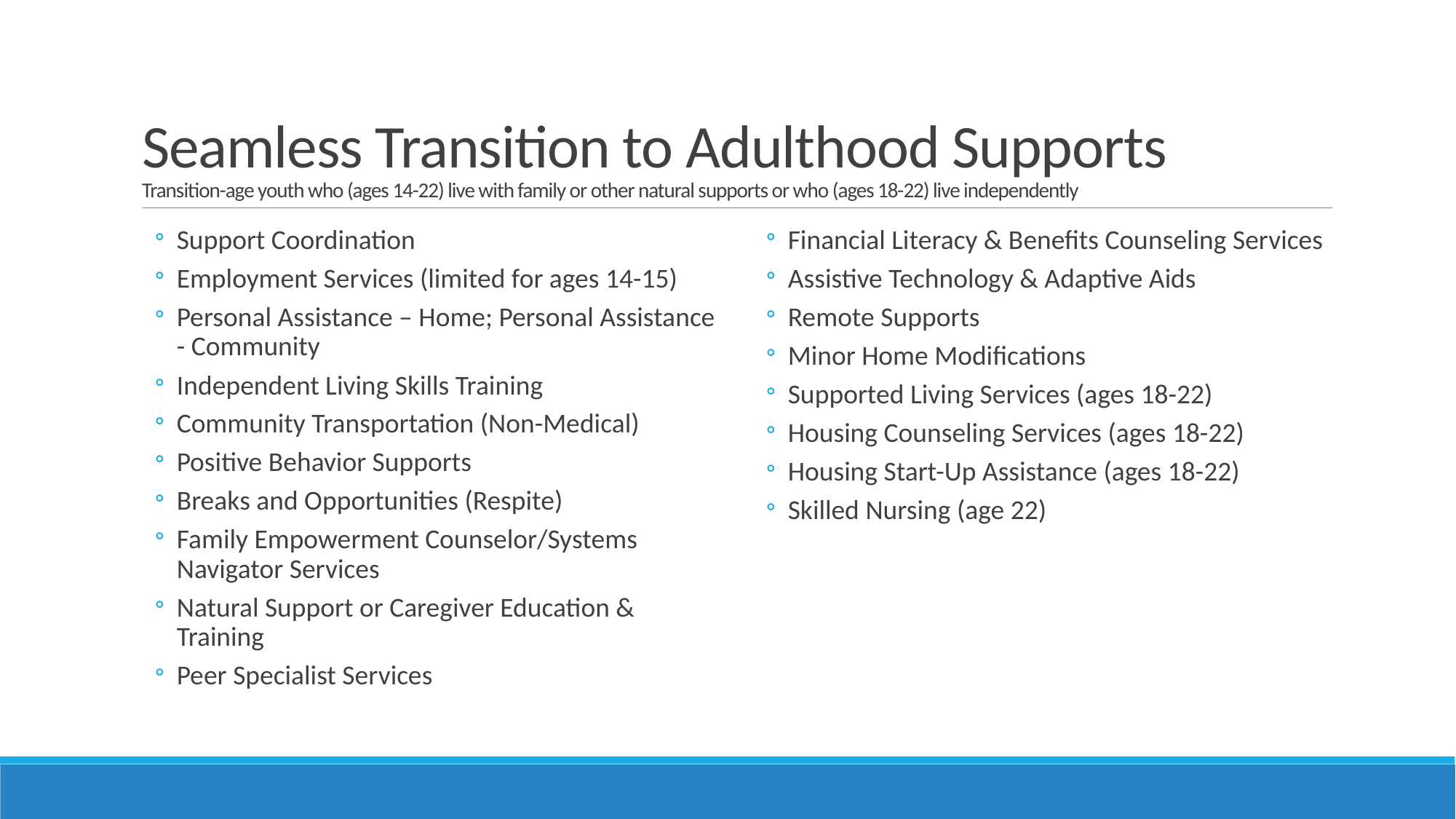

# Seamless Transition to Adulthood Supports Transition-age youth who (ages 14-22) live with family or other natural supports or who (ages 18-22) live independently
Support Coordination
Employment Services (limited for ages 14-15)
Personal Assistance – Home; Personal Assistance - Community
Independent Living Skills Training
Community Transportation (Non-Medical)
Positive Behavior Supports
Breaks and Opportunities (Respite)
Family Empowerment Counselor/Systems Navigator Services
Natural Support or Caregiver Education & Training
Peer Specialist Services

Financial Literacy & Benefits Counseling Services
Assistive Technology & Adaptive Aids
Remote Supports
Minor Home Modifications
Supported Living Services (ages 18-22)
Housing Counseling Services (ages 18-22)
Housing Start-Up Assistance (ages 18-22)
Skilled Nursing (age 22)